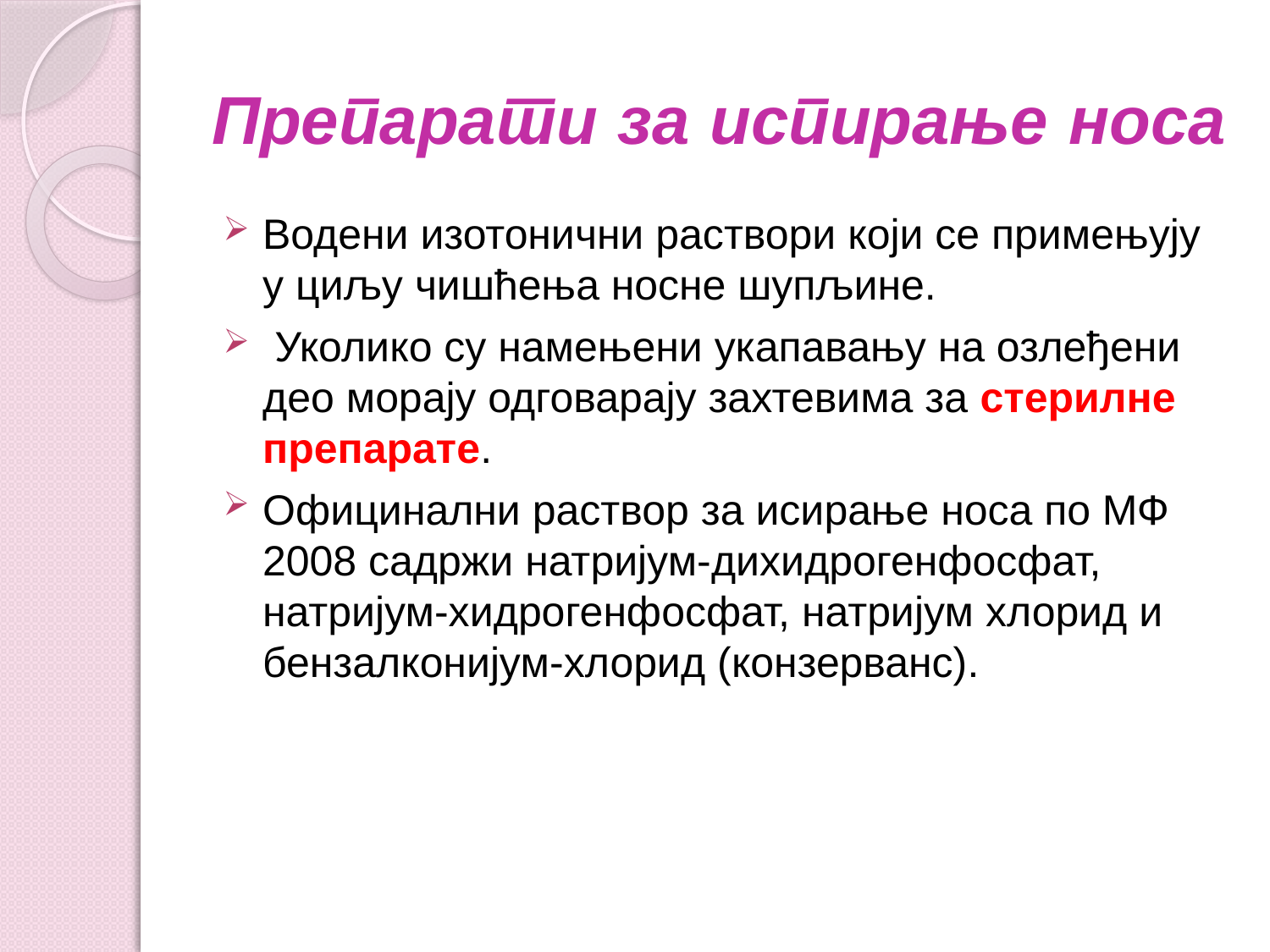

# Препарати за испирање носа
Водени изотонични раствори који се примењују у циљу чишћења носне шупљине.
 Уколико су намењени укапавању на озлеђени део морају одговарају захтевима за стерилне препарате.
Официнални раствор за исирање носа по МФ 2008 садржи натријум-дихидрогенфосфат, натријум-хидрогенфосфат, натријум хлорид и бензалконијум-хлорид (конзерванс).